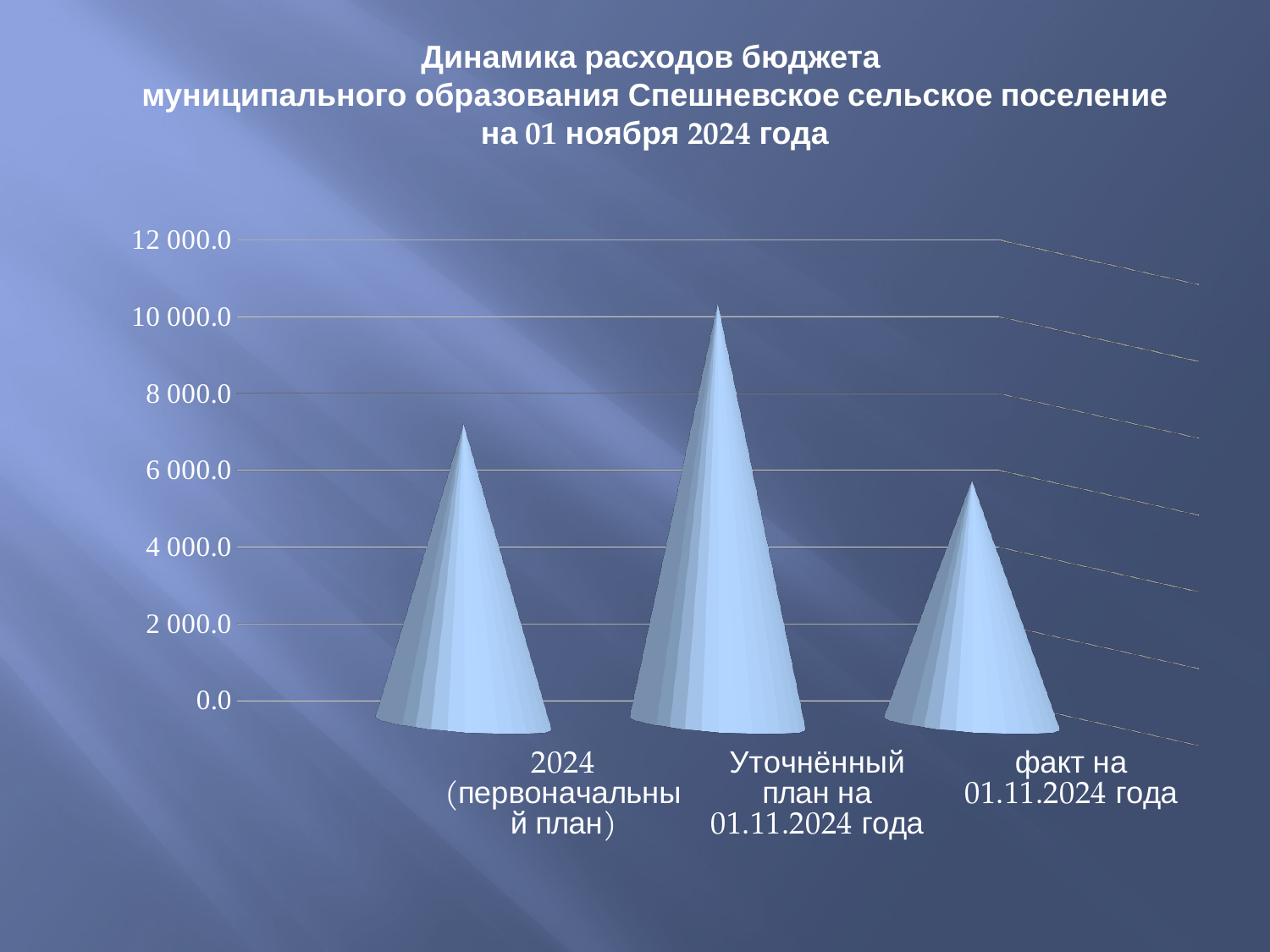

Динамика расходов бюджета
муниципального образования Спешневское сельское поселение
на 01 ноября 2024 года

[unsupported chart]